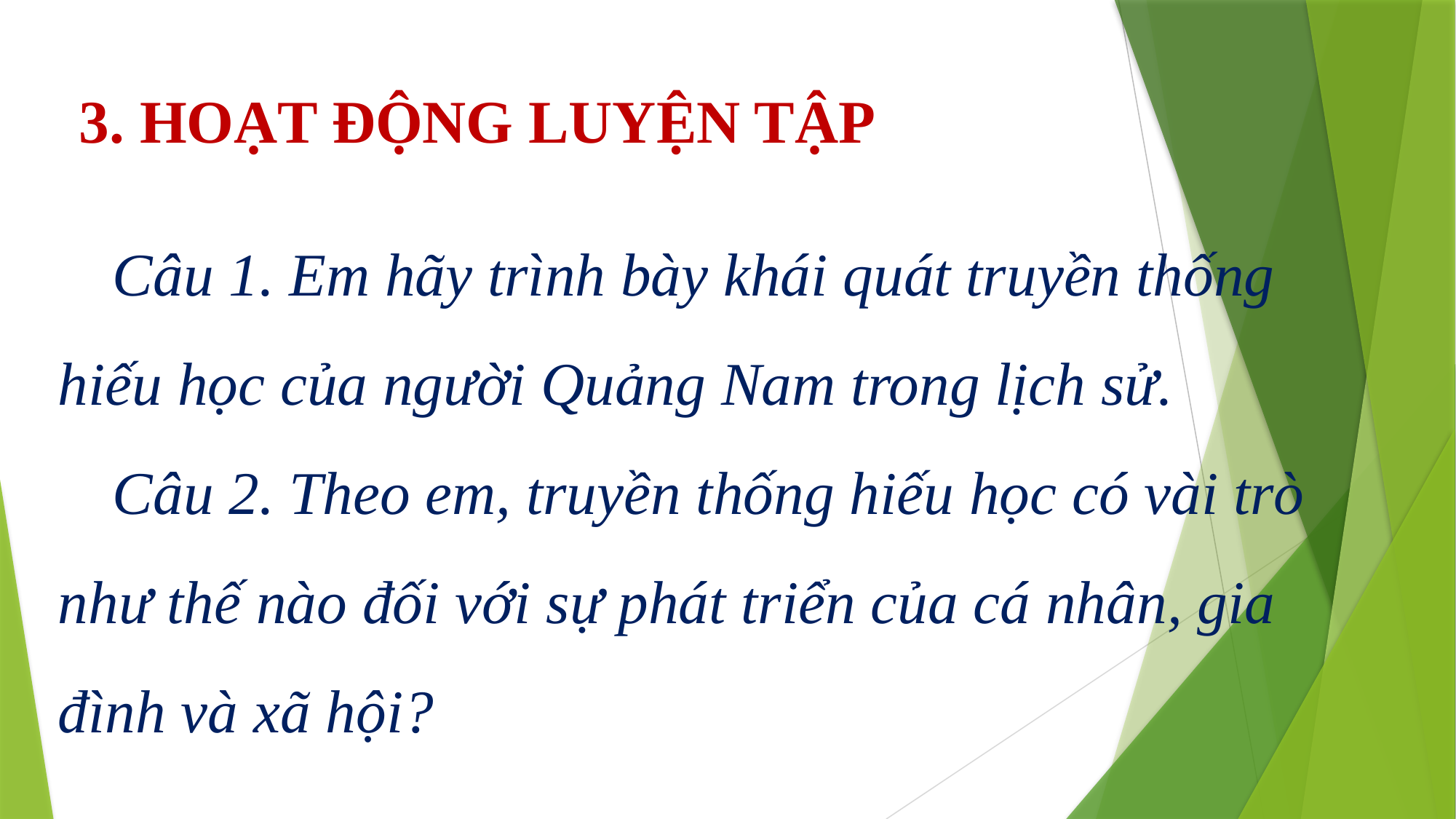

3. HOẠT ĐỘNG LUYỆN TẬP
Câu 1. Em hãy trình bày khái quát truyền thống hiếu học của người Quảng Nam trong lịch sử.
Câu 2. Theo em, truyền thống hiếu học có vài trò như thế nào đối với sự phát triển của cá nhân, gia đình và xã hội?